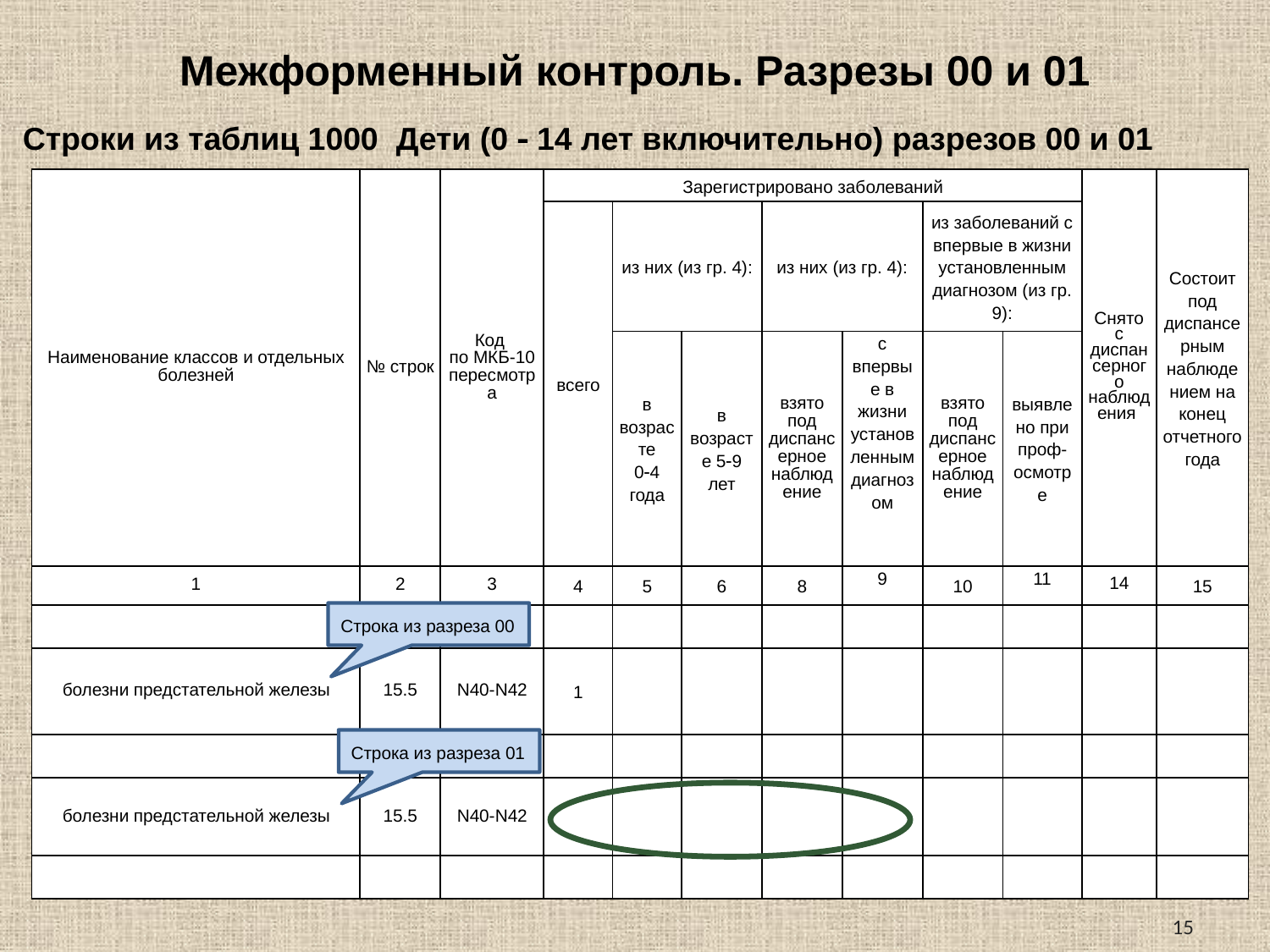

# Межформенный контроль. Разрезы 00 и 01
Строки из таблиц 1000  Дети (0 − 14 лет включительно) разрезов 00 и 01
| Наименование классов и отдельных болезней | № строк | Код по МКБ-10 пересмотра | Зарегистрировано заболеваний |  |  |  |  |  |  | Снято с диспансерного наблюдения | Состоит под диспансерным наблюдением на конец отчетного года |
| --- | --- | --- | --- | --- | --- | --- | --- | --- | --- | --- | --- |
|  |  |  | всего | из них (из гр. 4): |  | из них (из гр. 4): |  | из заболеваний с впервые в жизни установленным диагнозом (из гр. 9): |  |  |  |
|  |  |  |  | в возрасте 0−4 года | в возрасте 5−9 лет | взято под диспансерное наблюдение | с впервые в жизни установленным диагнозом | взято под диспансерное наблюдение | выявлено при проф-осмотре |  |  |
| 1 | 2 | 3 | 4 | 5 | 6 | 8 | 9 | 10 | 11 | 14 | 15 |
|  |  |  |  |  |  |  |  |  |  |  |  |
| болезни предстательной железы | 15.5 | N40-N42 | 1 |  |  |  |  |  |  |  |  |
|  |  |  |  |  |  |  |  |  |  |  |  |
| болезни предстательной железы | 15.5 | N40-N42 |  |  |  |  |  |  |  |  |  |
|  |  |  |  |  |  |  |  |  |  |  |  |
Строка из разреза 00
Строка из разреза 01

15